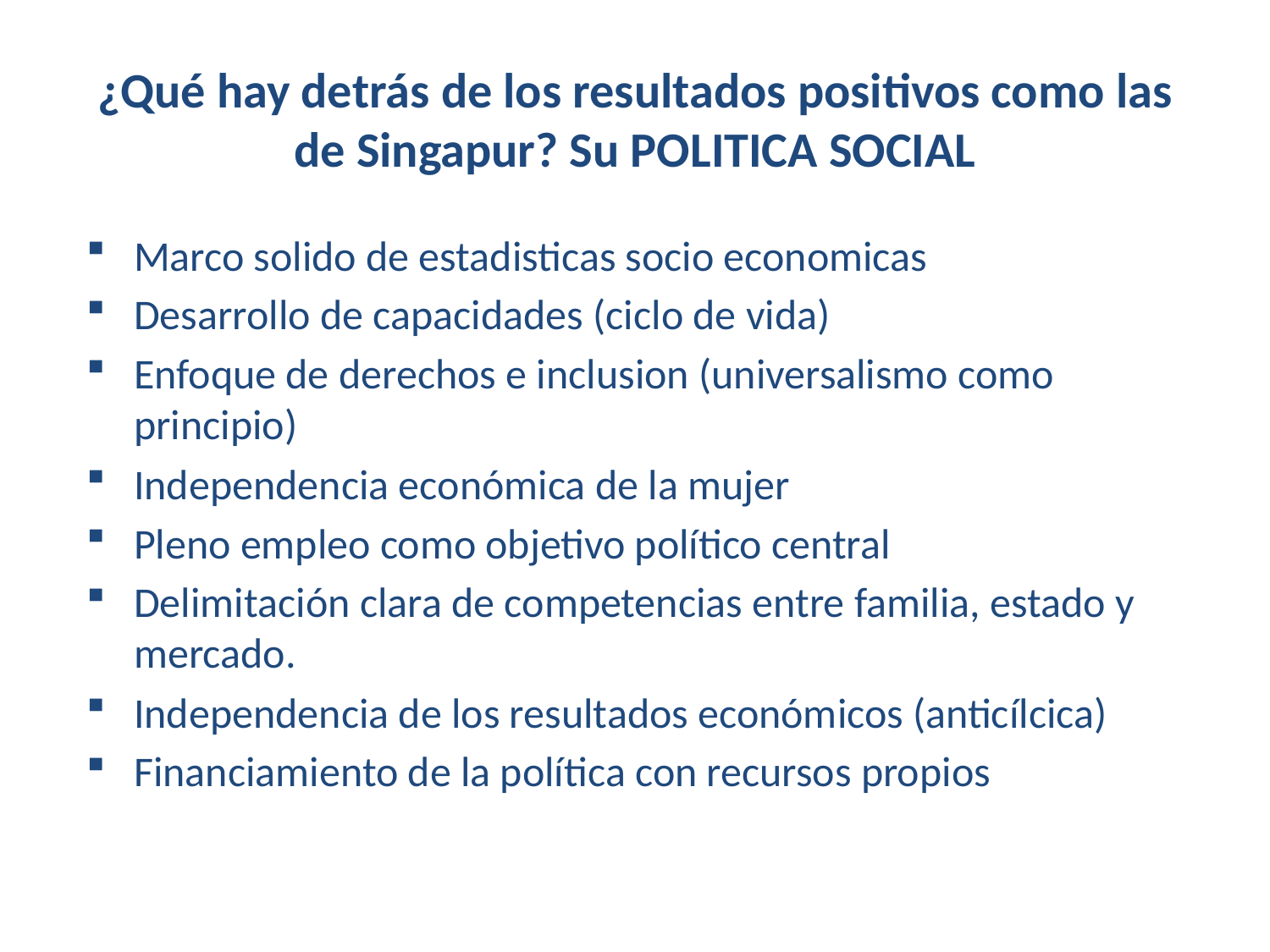

# ¿Qué hay detrás de los resultados positivos como las de Singapur? Su POLITICA SOCIAL
Marco solido de estadisticas socio economicas
Desarrollo de capacidades (ciclo de vida)
Enfoque de derechos e inclusion (universalismo como principio)
Independencia económica de la mujer
Pleno empleo como objetivo político central
Delimitación clara de competencias entre familia, estado y mercado.
Independencia de los resultados económicos (anticílcica)
Financiamiento de la política con recursos propios